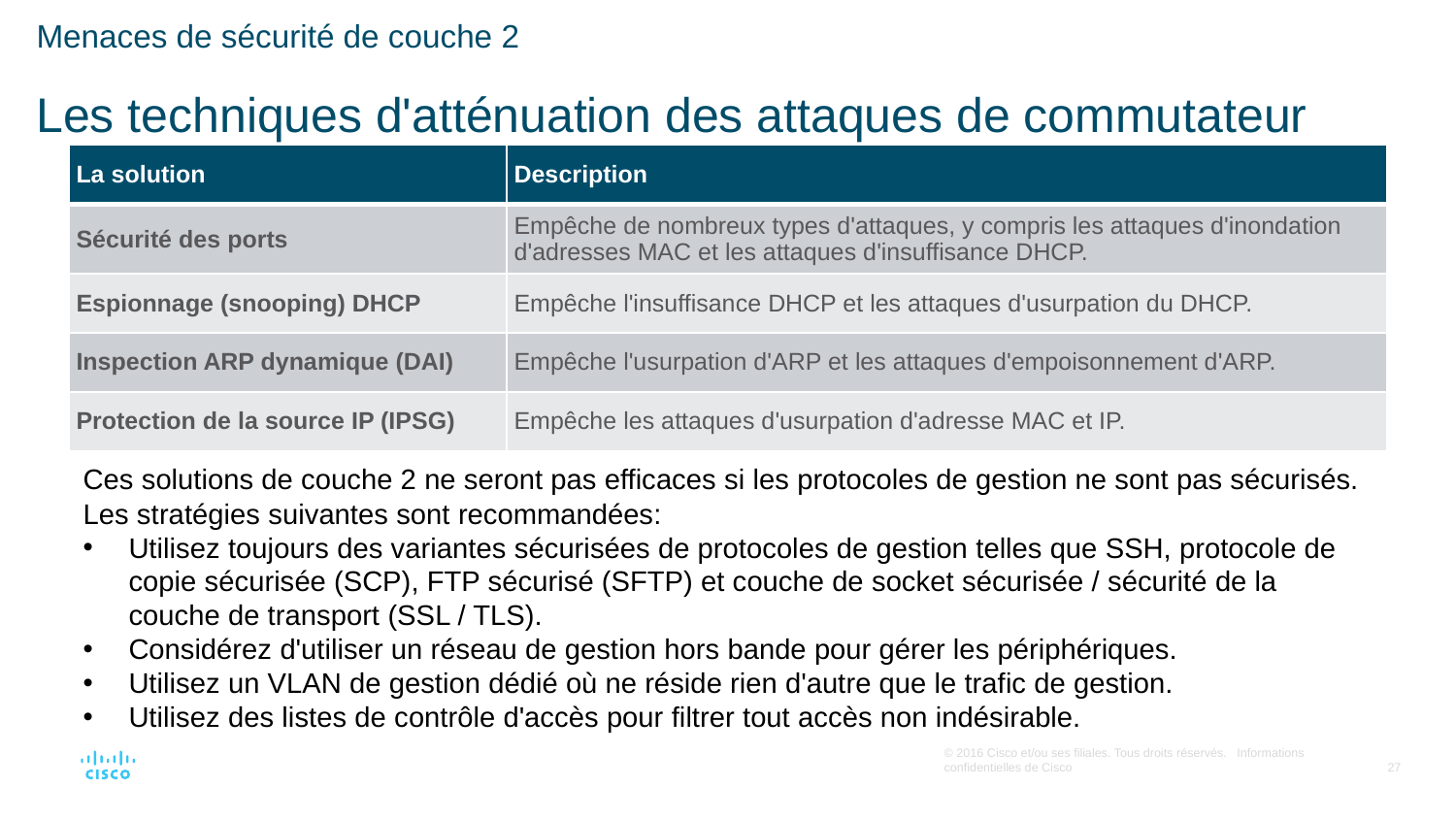

# Menaces de sécurité de couche 2 Les techniques d'atténuation des attaques de commutateur
| La solution | Description |
| --- | --- |
| Sécurité des ports | Empêche de nombreux types d'attaques, y compris les attaques d'inondation d'adresses MAC et les attaques d'insuffisance DHCP. |
| Espionnage (snooping) DHCP | Empêche l'insuffisance DHCP et les attaques d'usurpation du DHCP. |
| Inspection ARP dynamique (DAI) | Empêche l'usurpation d'ARP et les attaques d'empoisonnement d'ARP. |
| Protection de la source IP (IPSG) | Empêche les attaques d'usurpation d'adresse MAC et IP. |
Ces solutions de couche 2 ne seront pas efficaces si les protocoles de gestion ne sont pas sécurisés. Les stratégies suivantes sont recommandées:
Utilisez toujours des variantes sécurisées de protocoles de gestion telles que SSH, protocole de copie sécurisée (SCP), FTP sécurisé (SFTP) et couche de socket sécurisée / sécurité de la couche de transport (SSL / TLS).
Considérez d'utiliser un réseau de gestion hors bande pour gérer les périphériques.
Utilisez un VLAN de gestion dédié où ne réside rien d'autre que le trafic de gestion.
Utilisez des listes de contrôle d'accès pour filtrer tout accès non indésirable.